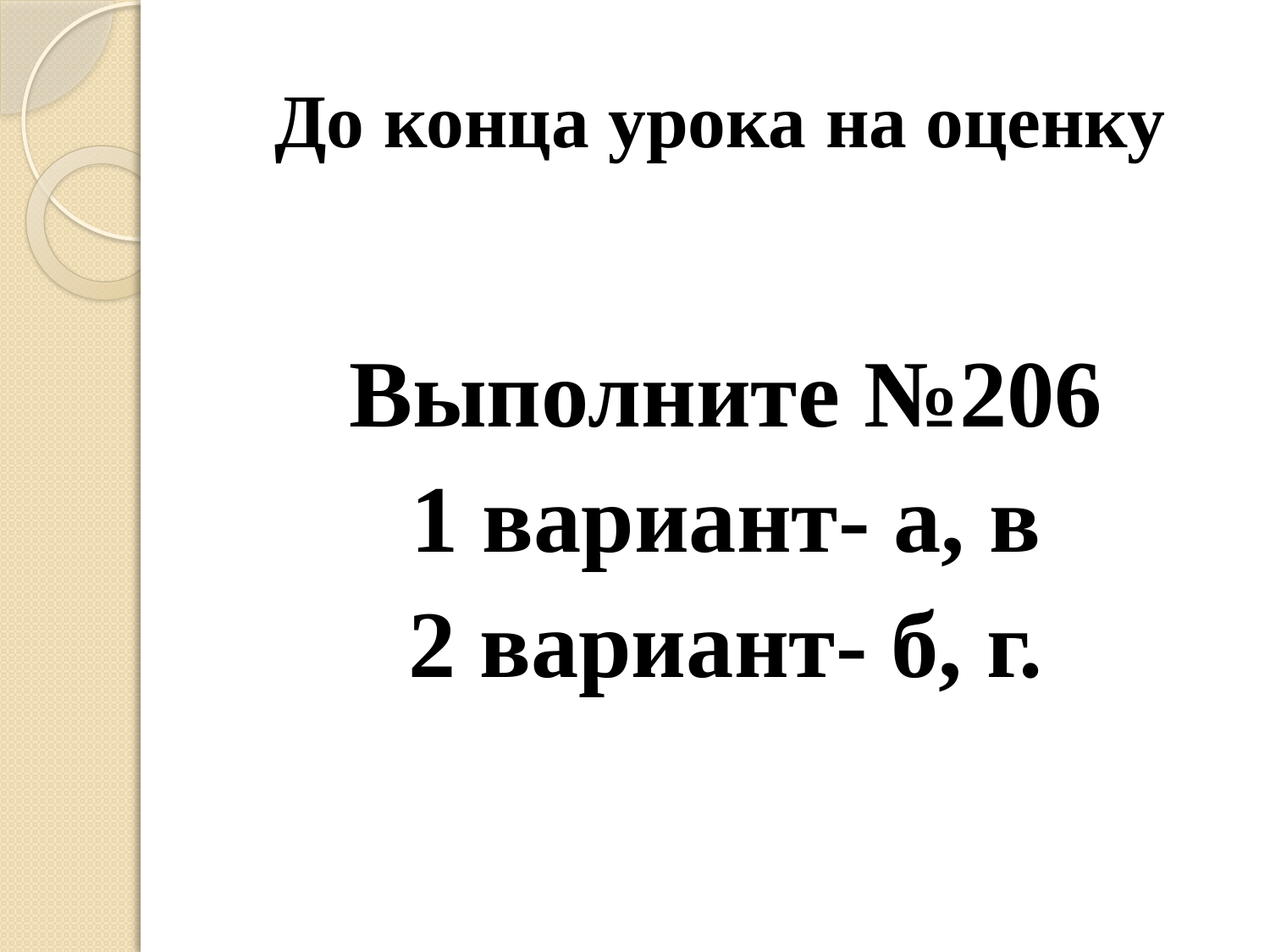

# До конца урока на оценку

Выполните №206
1 вариант- а, в
2 вариант- б, г.